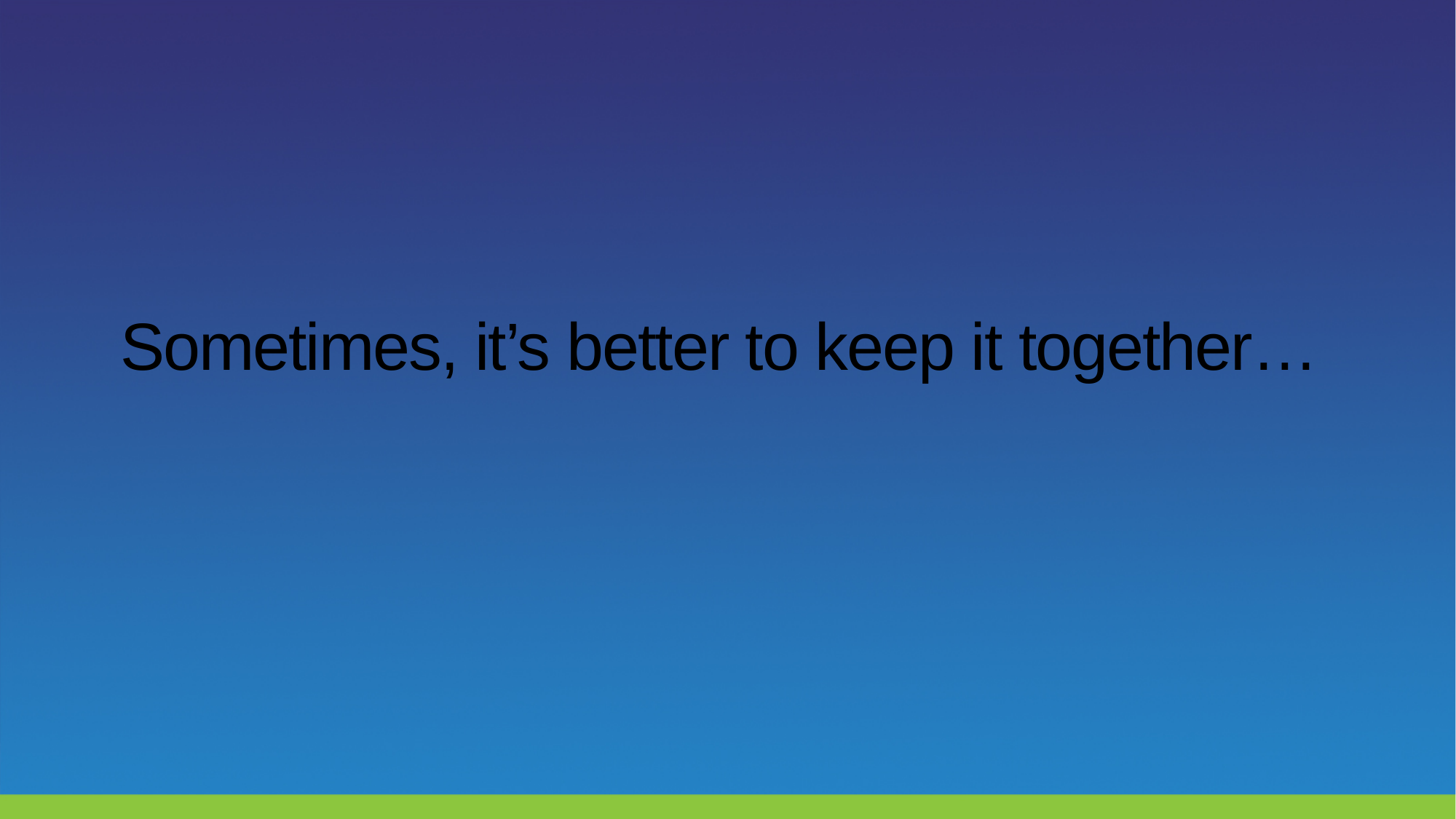

# Sometimes, it’s better to keep it together…